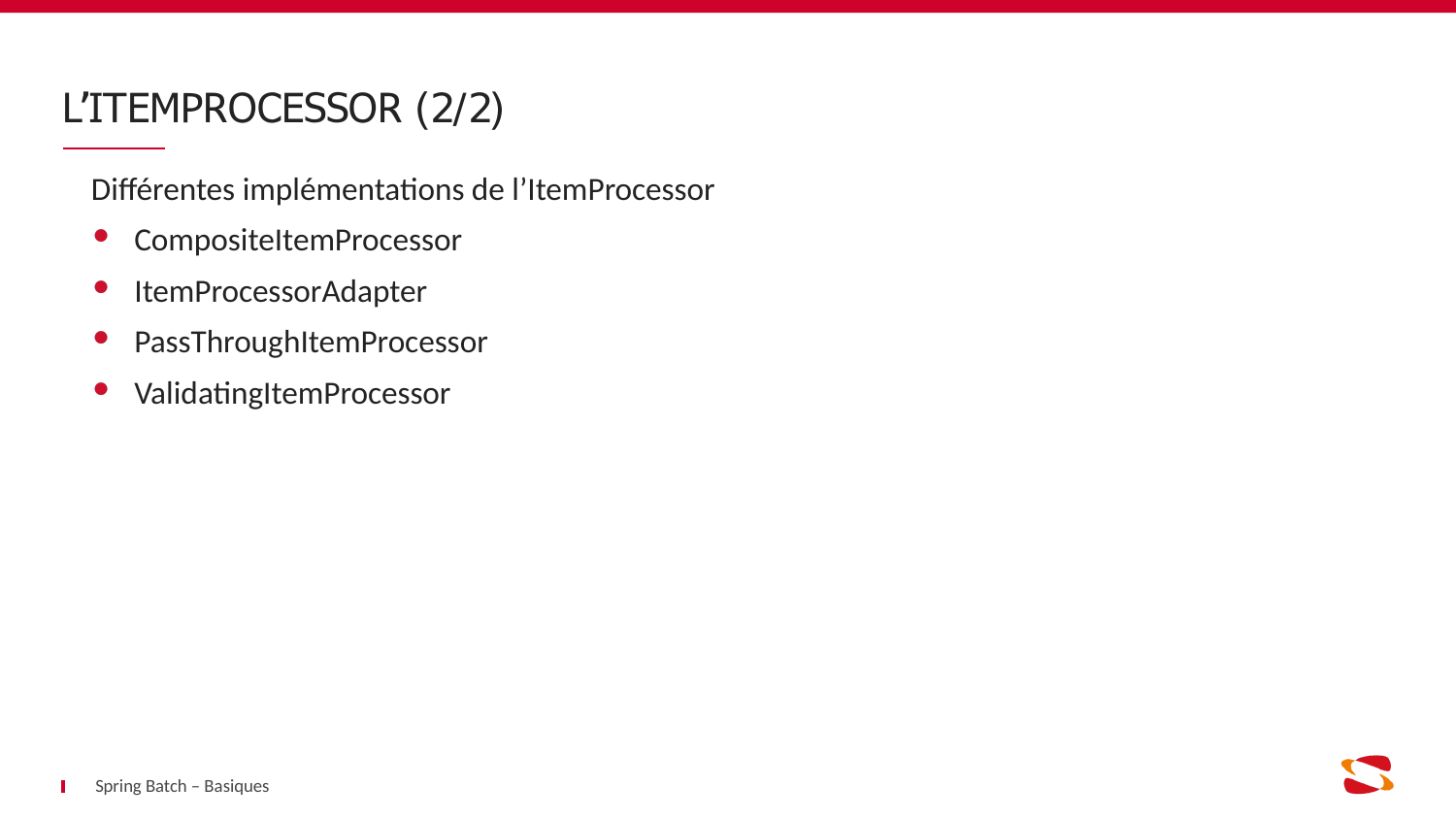

# L’ItemProcessor (2/2)

Différentes implémentations de l’ItemProcessor
CompositeItemProcessor
ItemProcessorAdapter
PassThroughItemProcessor
ValidatingItemProcessor

Spring Batch – Basiques